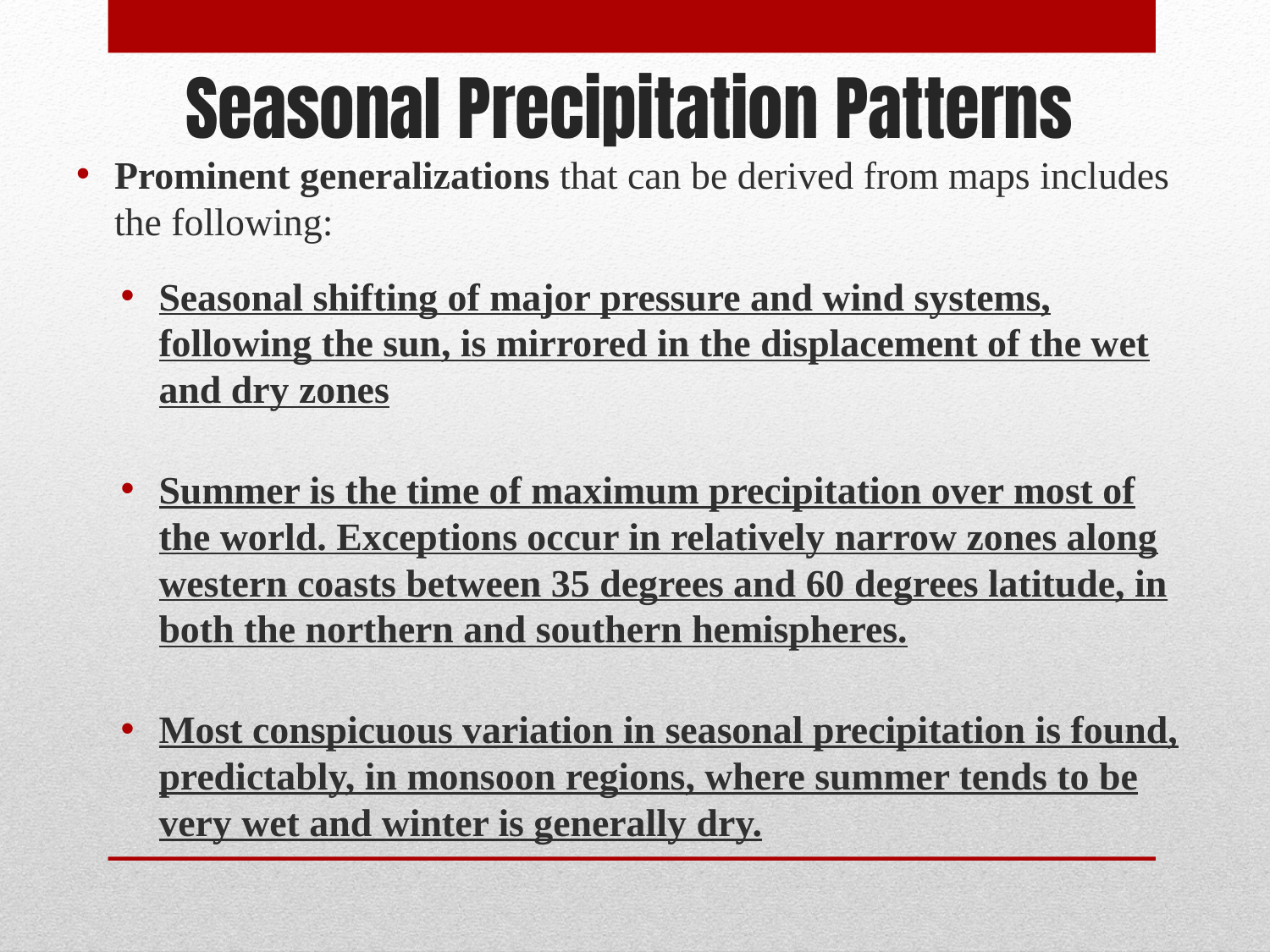

# Seasonal Precipitation Patterns
Prominent generalizations that can be derived from maps includes the following:

Seasonal shifting of major pressure and wind systems, following the sun, is mirrored in the displacement of the wet and dry zones

Summer is the time of maximum precipitation over most of the world. Exceptions occur in relatively narrow zones along western coasts between 35 degrees and 60 degrees latitude, in both the northern and southern hemispheres.

Most conspicuous variation in seasonal precipitation is found, predictably, in monsoon regions, where summer tends to be very wet and winter is generally dry.